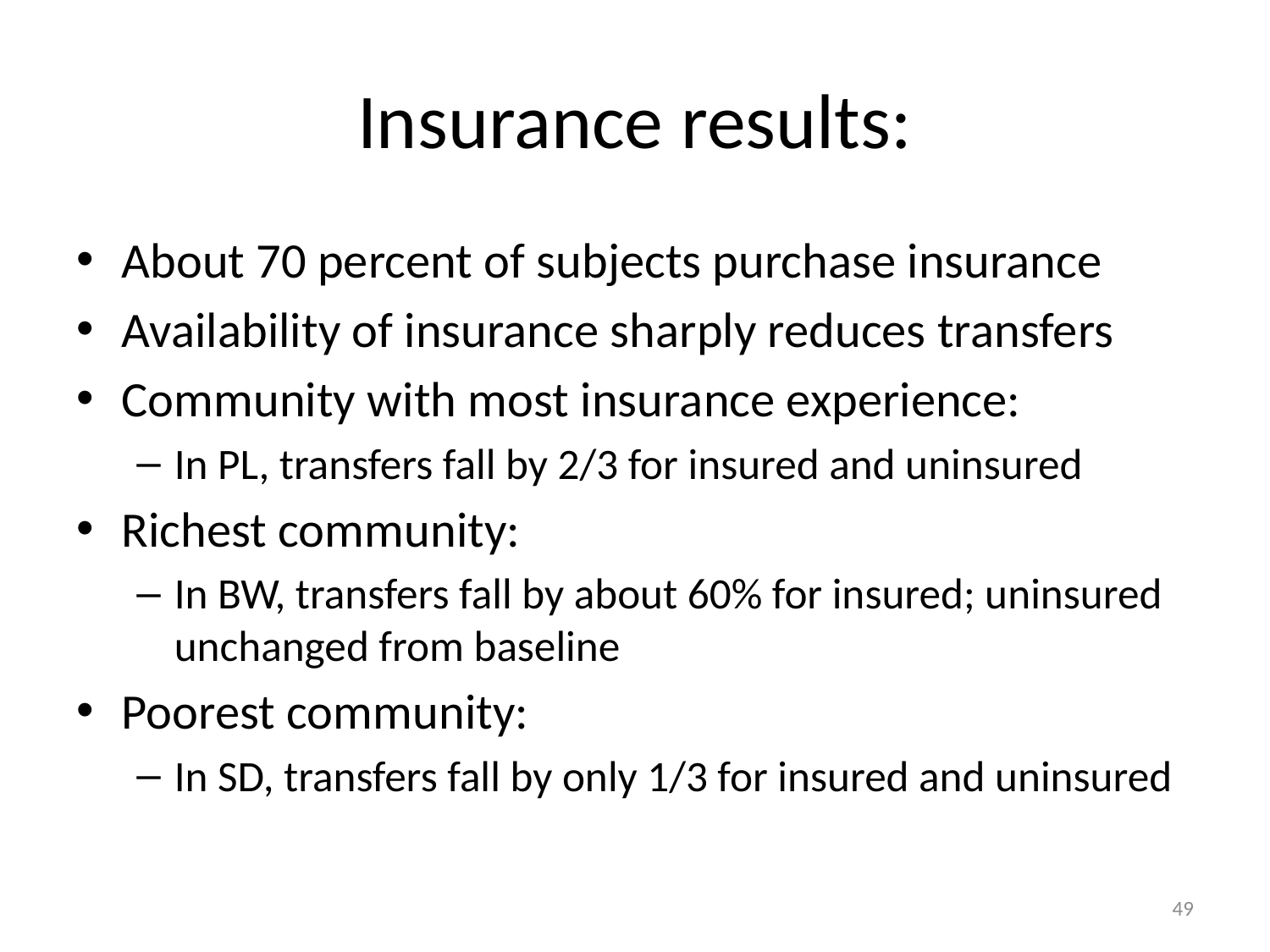

# Insurance results:
About 70 percent of subjects purchase insurance
Availability of insurance sharply reduces transfers
Community with most insurance experience:
In PL, transfers fall by 2/3 for insured and uninsured
Richest community:
In BW, transfers fall by about 60% for insured; uninsured unchanged from baseline
Poorest community:
In SD, transfers fall by only 1/3 for insured and uninsured
49